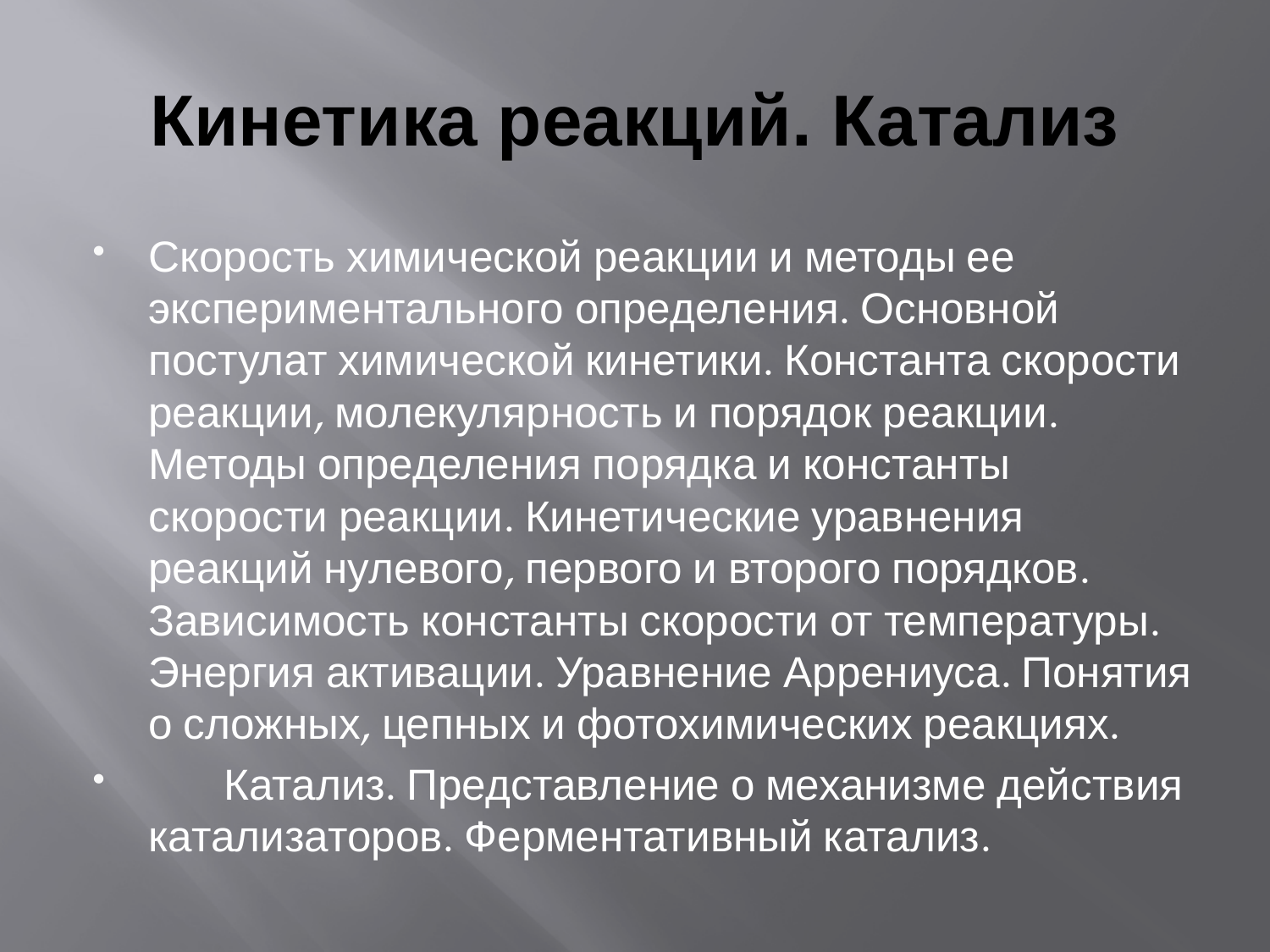

# Кинетика реакций. Катализ
Скорость химической реакции и методы ее экспериментального определения. Основной постулат химической кинетики. Константа скорости реакции, молекулярность и порядок реакции. Методы определения порядка и константы скорости реакции. Кинетические уравнения реакций нулевого, первого и второго порядков. Зависимость константы скорости от температуры. Энергия активации. Уравнение Аррениуса. Понятия о сложных, цепных и фотохимических реакциях.
       Катализ. Представление о механизме действия катализаторов. Ферментативный катализ.